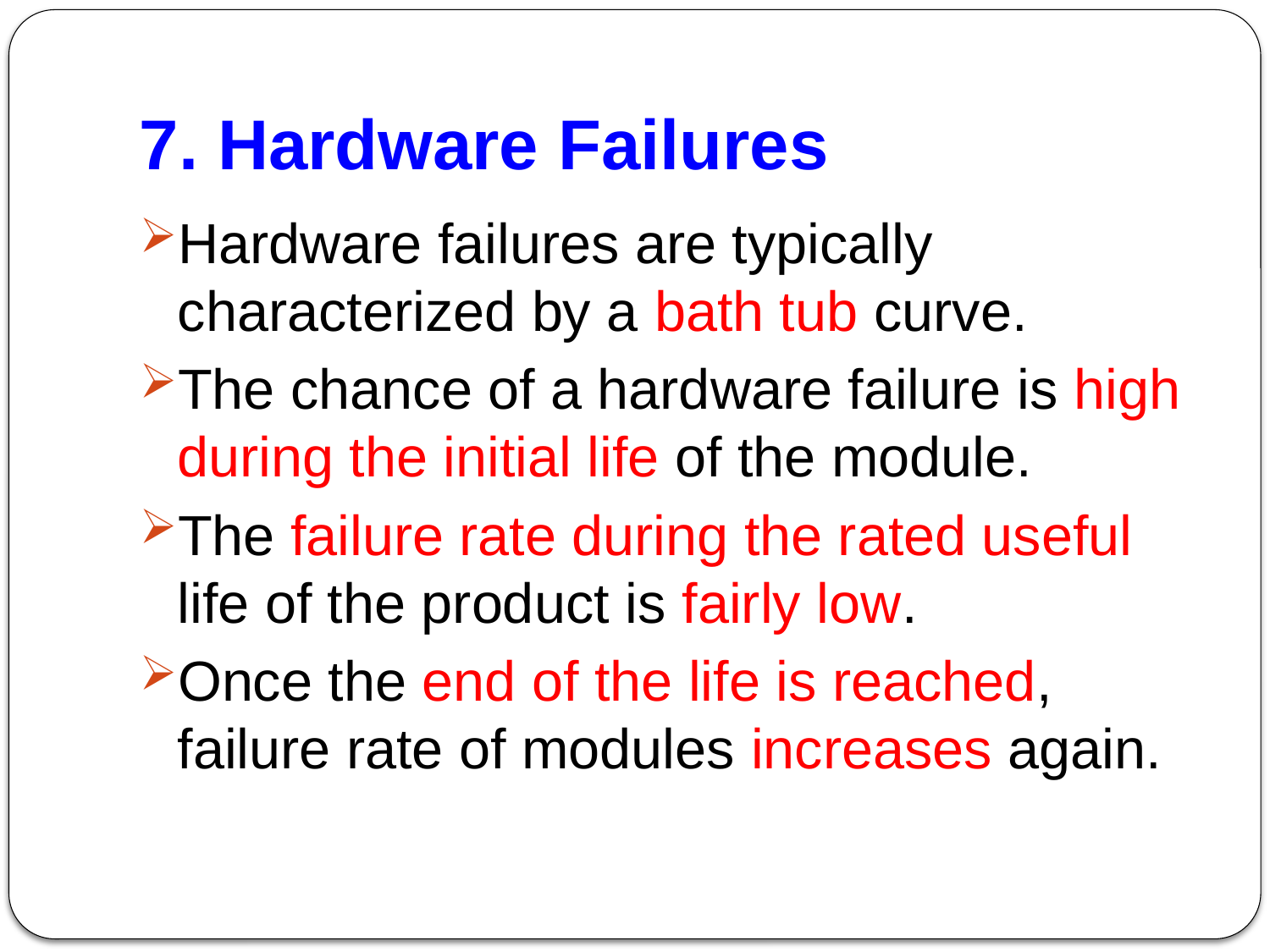

# 7. Hardware Failures
Hardware failures are typically characterized by a bath tub curve.
The chance of a hardware failure is high during the initial life of the module.
The failure rate during the rated useful life of the product is fairly low.
Once the end of the life is reached, failure rate of modules increases again.